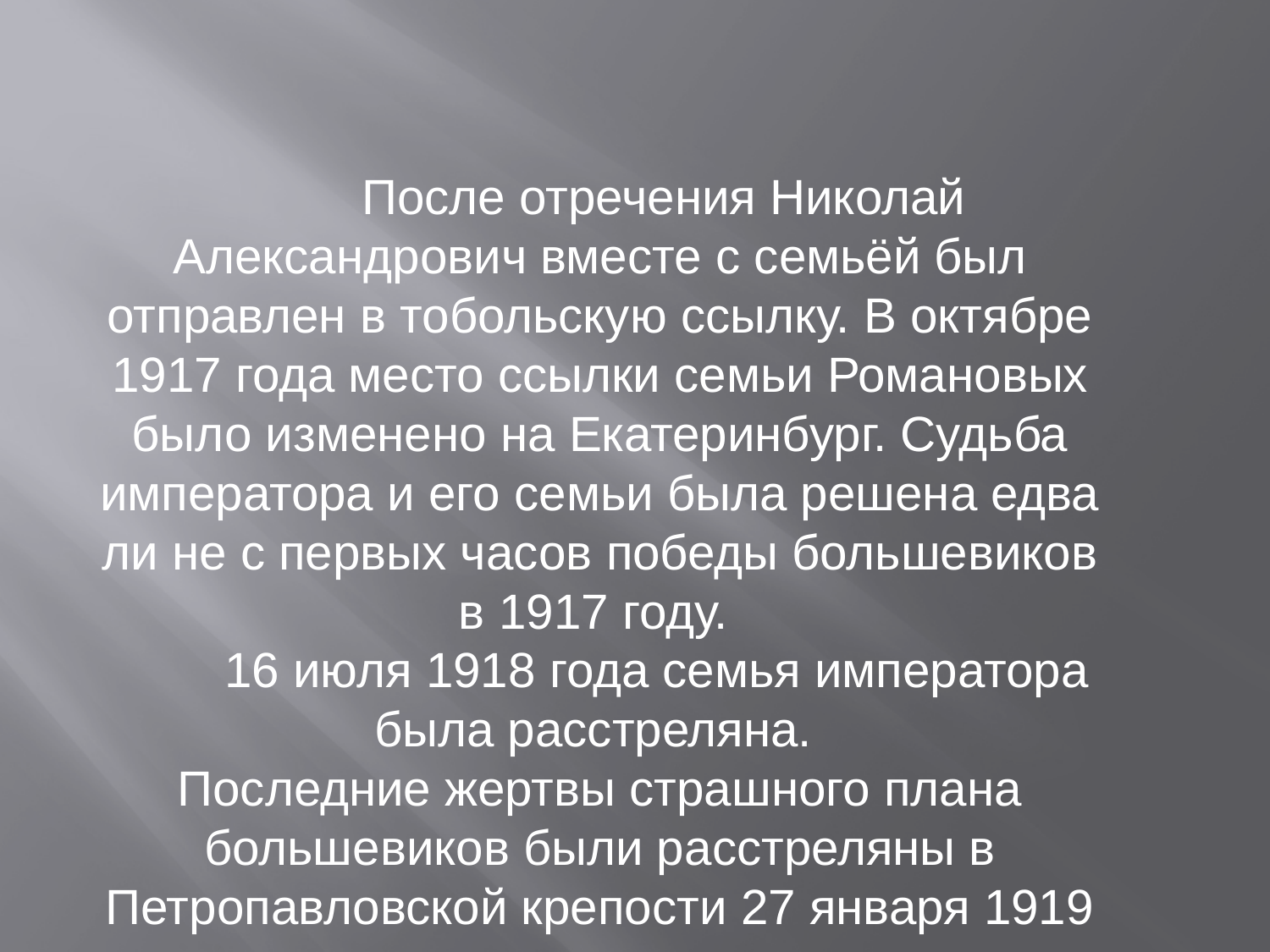

После отречения Николай Александрович вместе с семьёй был отправлен в тобольскую ссылку. В октябре 1917 года место ссылки семьи Романовых было изменено на Екатеринбург. Судьба императора и его семьи была решена едва ли не с первых часов победы большевиков в 1917 году.
	16 июля 1918 года семья императора  была расстреляна.
Последние жертвы страшного плана большевиков были расстреляны в Петропавловской крепости 27 января 1919 года.
Дом Романовых в России был уничтожен.